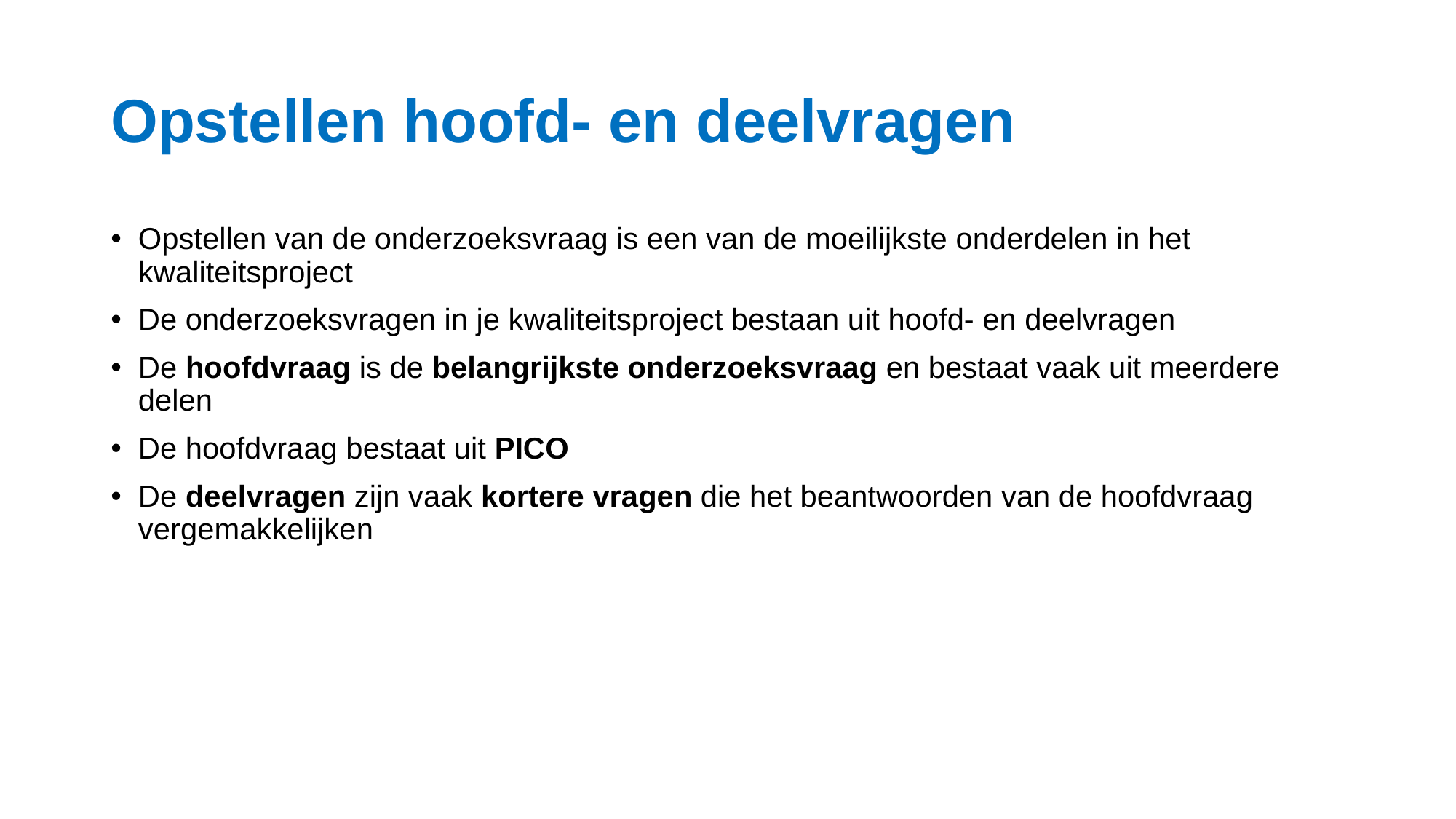

# Opstellen hoofd- en deelvragen
Opstellen van de onderzoeksvraag is een van de moeilijkste onderdelen in het kwaliteitsproject
De onderzoeksvragen in je kwaliteitsproject bestaan uit hoofd- en deelvragen
De hoofdvraag is de belangrijkste onderzoeksvraag en bestaat vaak uit meerdere delen
De hoofdvraag bestaat uit PICO
De deelvragen zijn vaak kortere vragen die het beantwoorden van de hoofdvraag vergemakkelijken